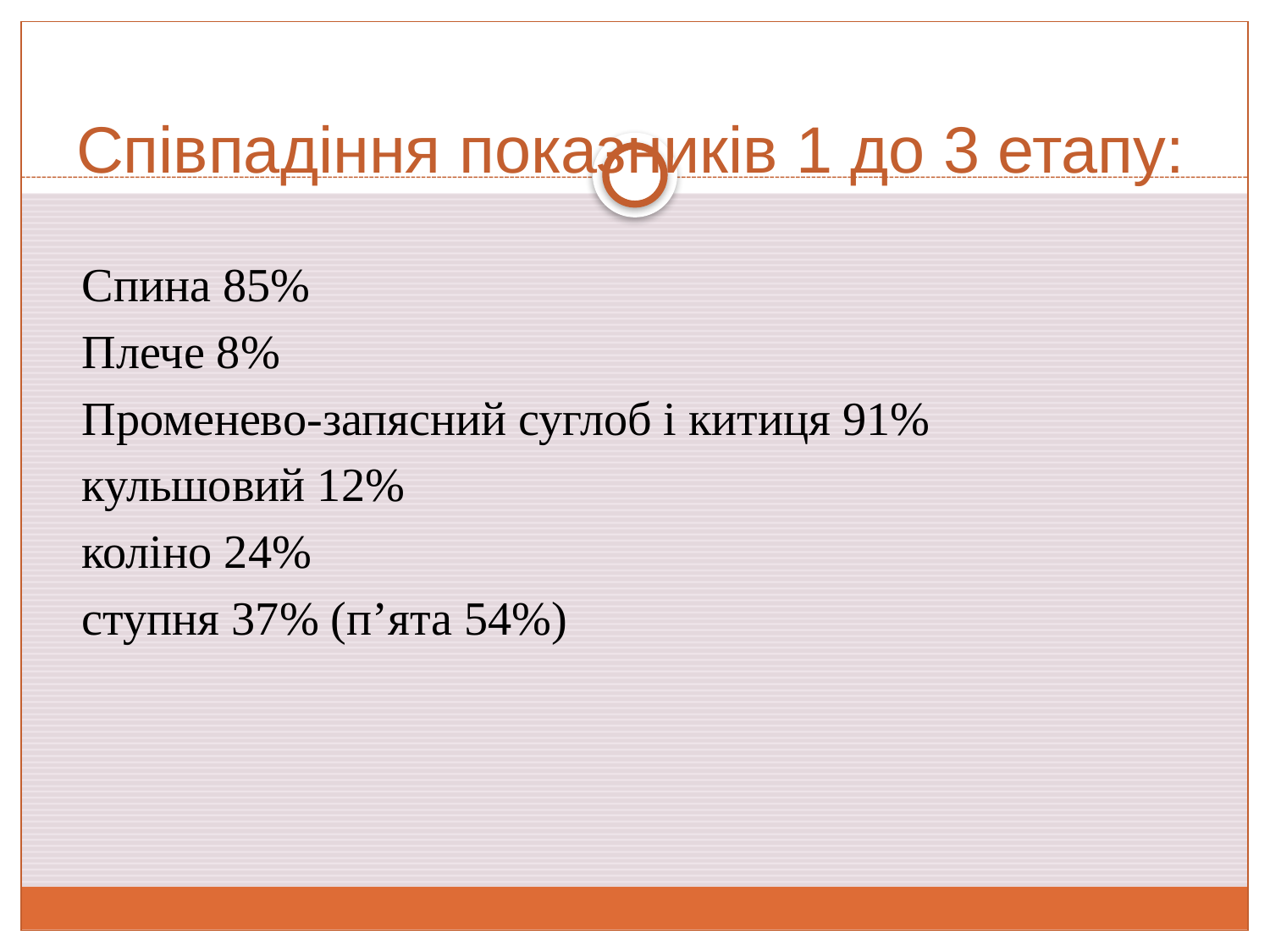

# Співпадіння показників 1 до 3 етапу:
Спина 85%
Плече 8%
Променево-запясний суглоб і китиця 91%
кульшовий 12%
коліно 24%
ступня 37% (п’ята 54%)